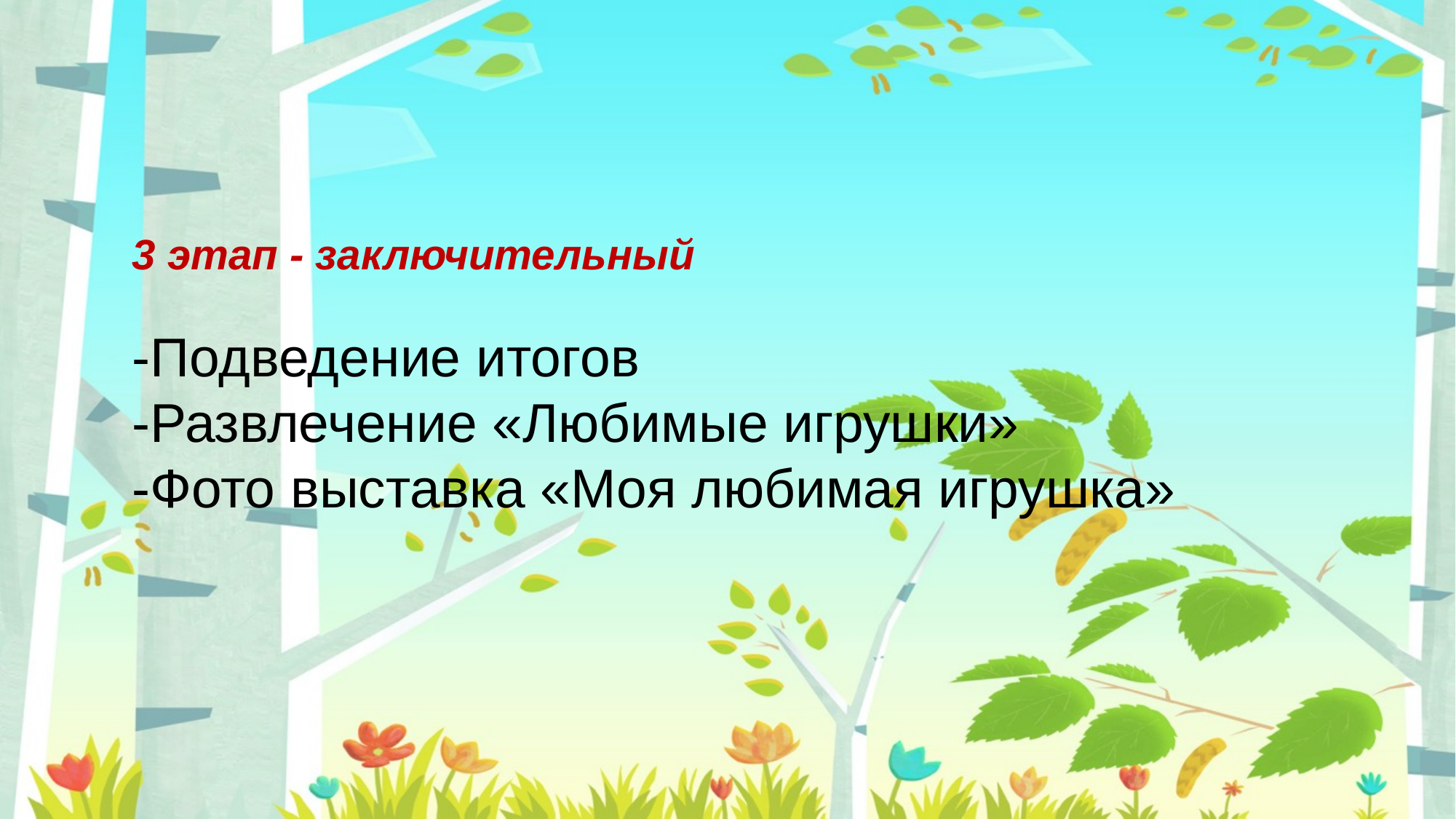

3 этап - заключительный

-Подведение итогов
-Развлечение «Любимые игрушки»
-Фото выставка «Моя любимая игрушка»